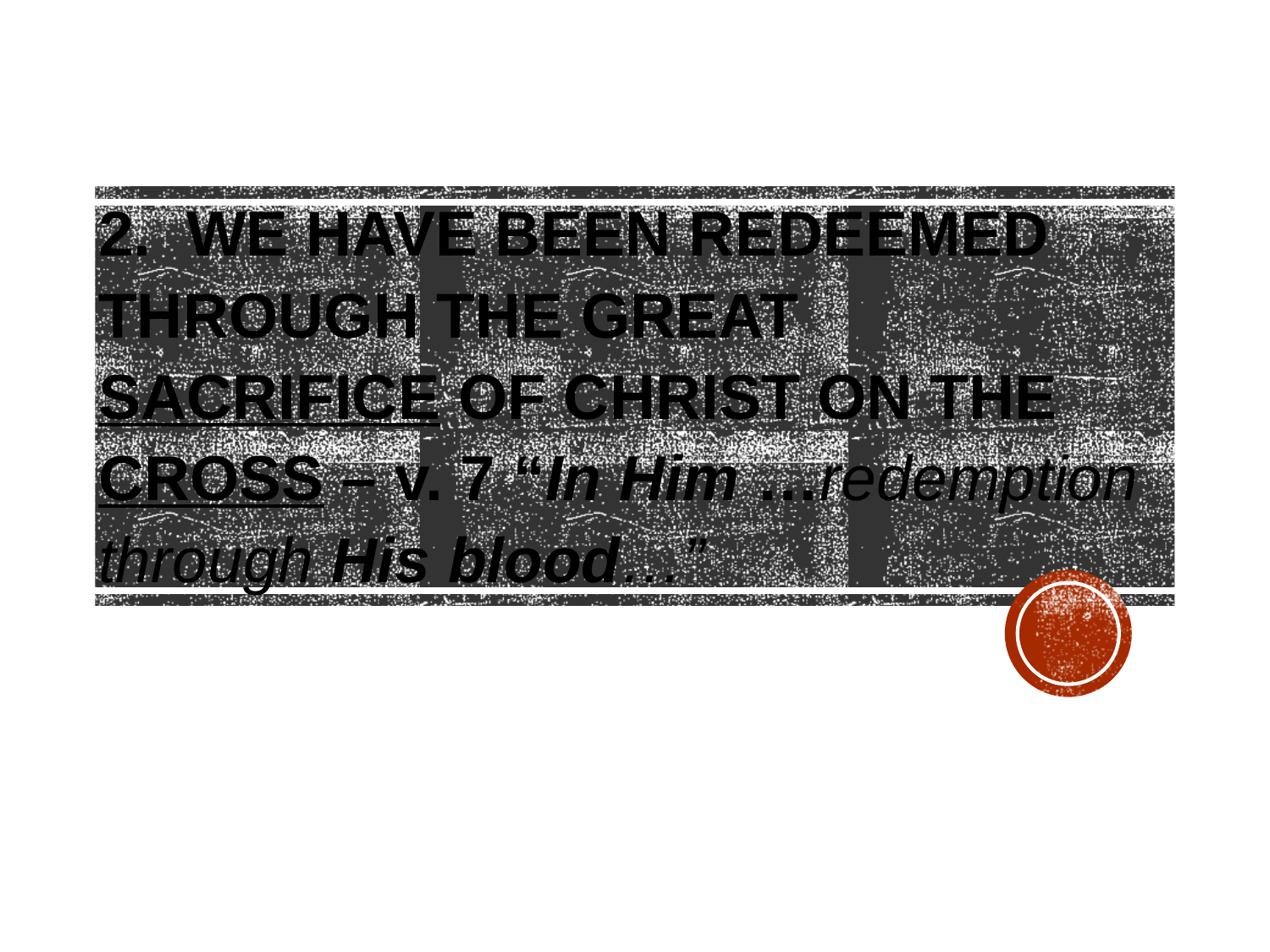

2.  WE HAVE BEEN REDEEMED THROUGH THE GREAT SACRIFICE OF CHRIST ON THE CROSS – v. 7 “In Him …redemption through His blood…”